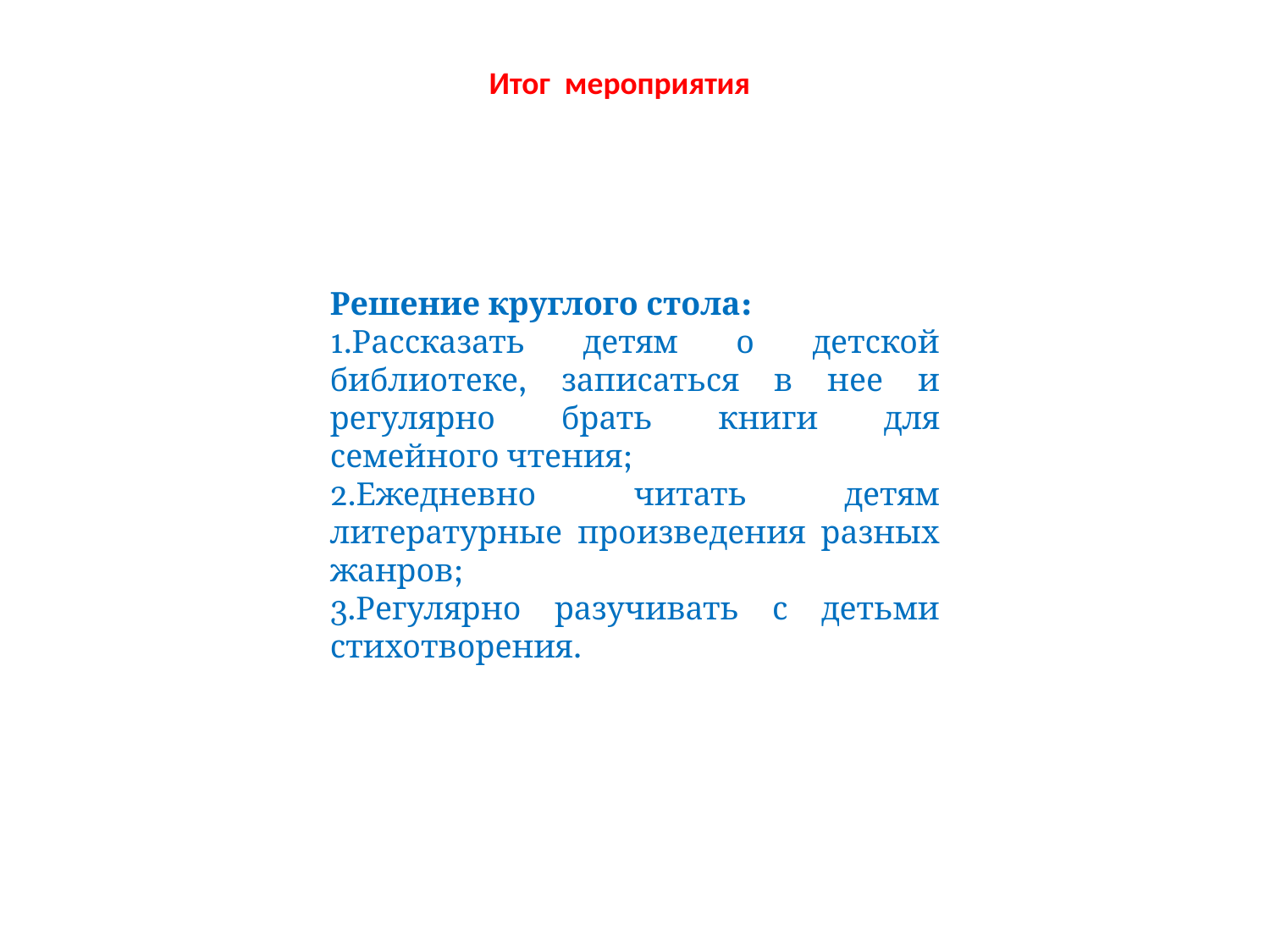

Итог  мероприятия
Решение круглого стола:
Рассказать детям о детской библиотеке, записаться в нее и регулярно брать книги для семейного чтения;
Ежедневно читать детям литературные произведения разных жанров;
Регулярно разучивать с детьми стихотворения.